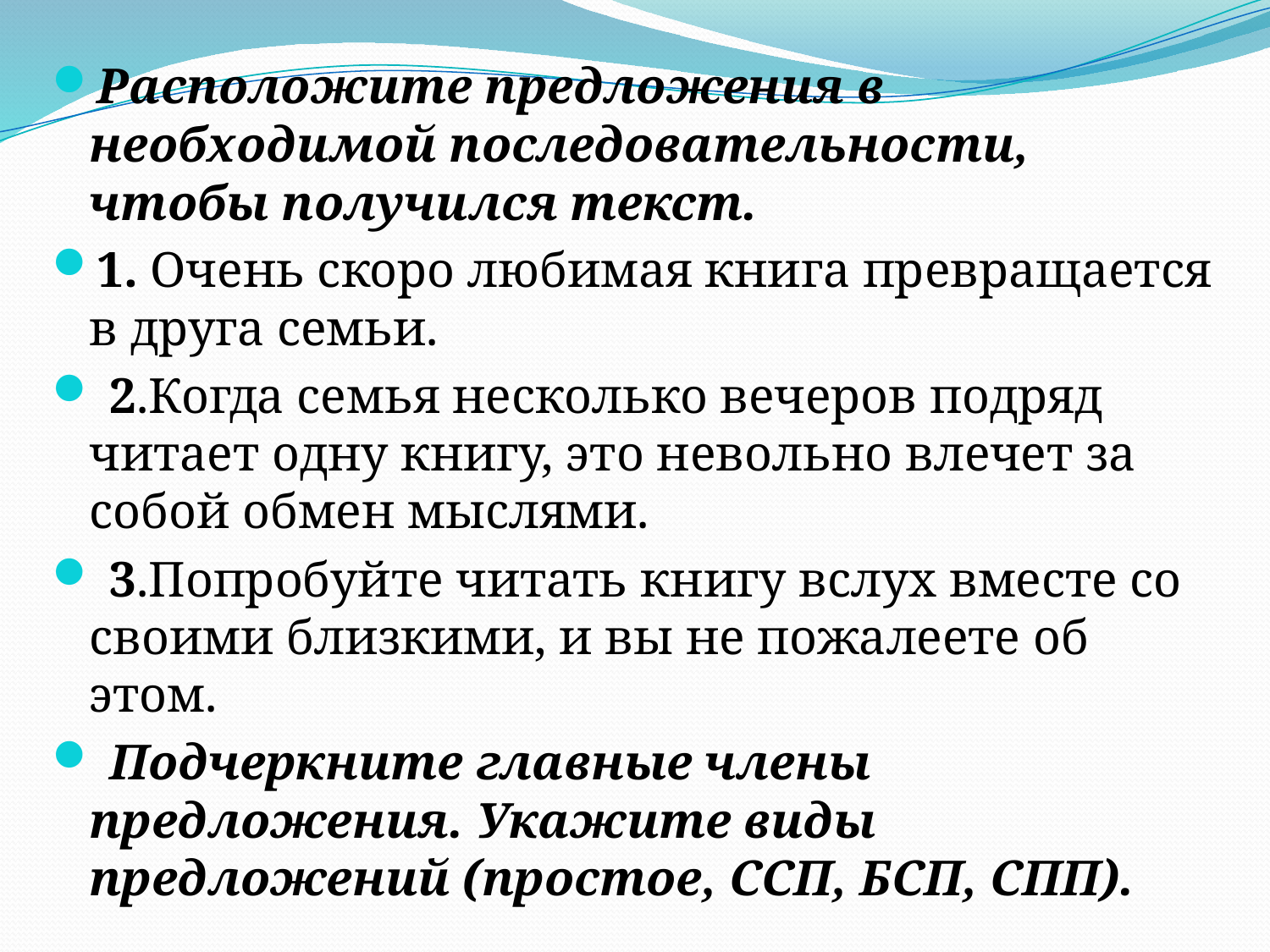

Расположите предложения в необходимой последовательности, чтобы получился текст.
1. Очень скоро любимая книга превращается в друга семьи.
 2.Когда семья несколько вечеров подряд читает одну книгу, это невольно влечет за собой обмен мыслями.
 3.Попробуйте читать книгу вслух вместе со своими близкими, и вы не пожалеете об этом.
 Подчеркните главные члены предложения. Укажите виды предложений (простое, ССП, БСП, СПП).